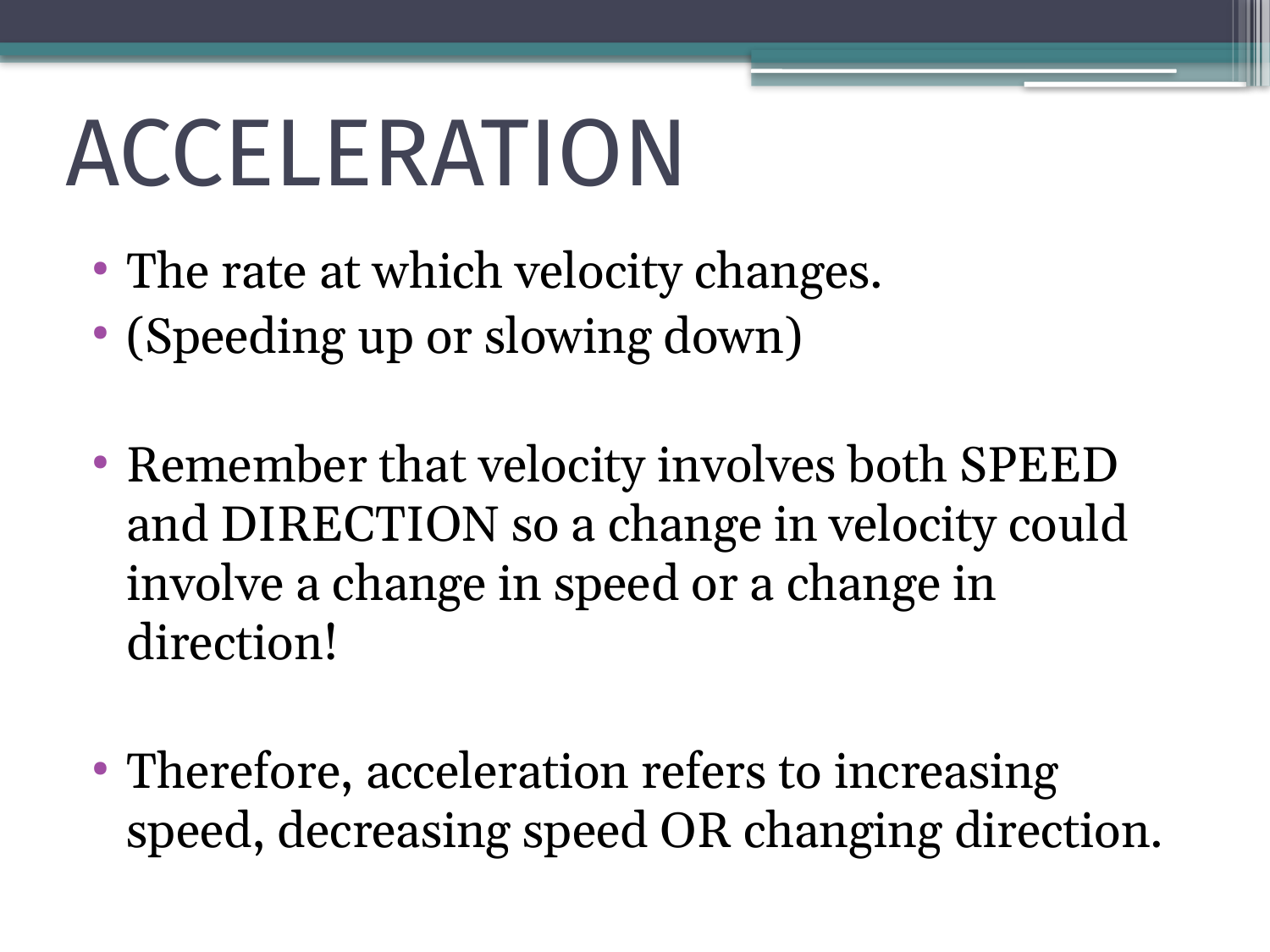

# ACCELERATION
The rate at which velocity changes.
(Speeding up or slowing down)

Remember that velocity involves both SPEED and DIRECTION so a change in velocity could involve a change in speed or a change in direction!

Therefore, acceleration refers to increasing speed, decreasing speed OR changing direction.